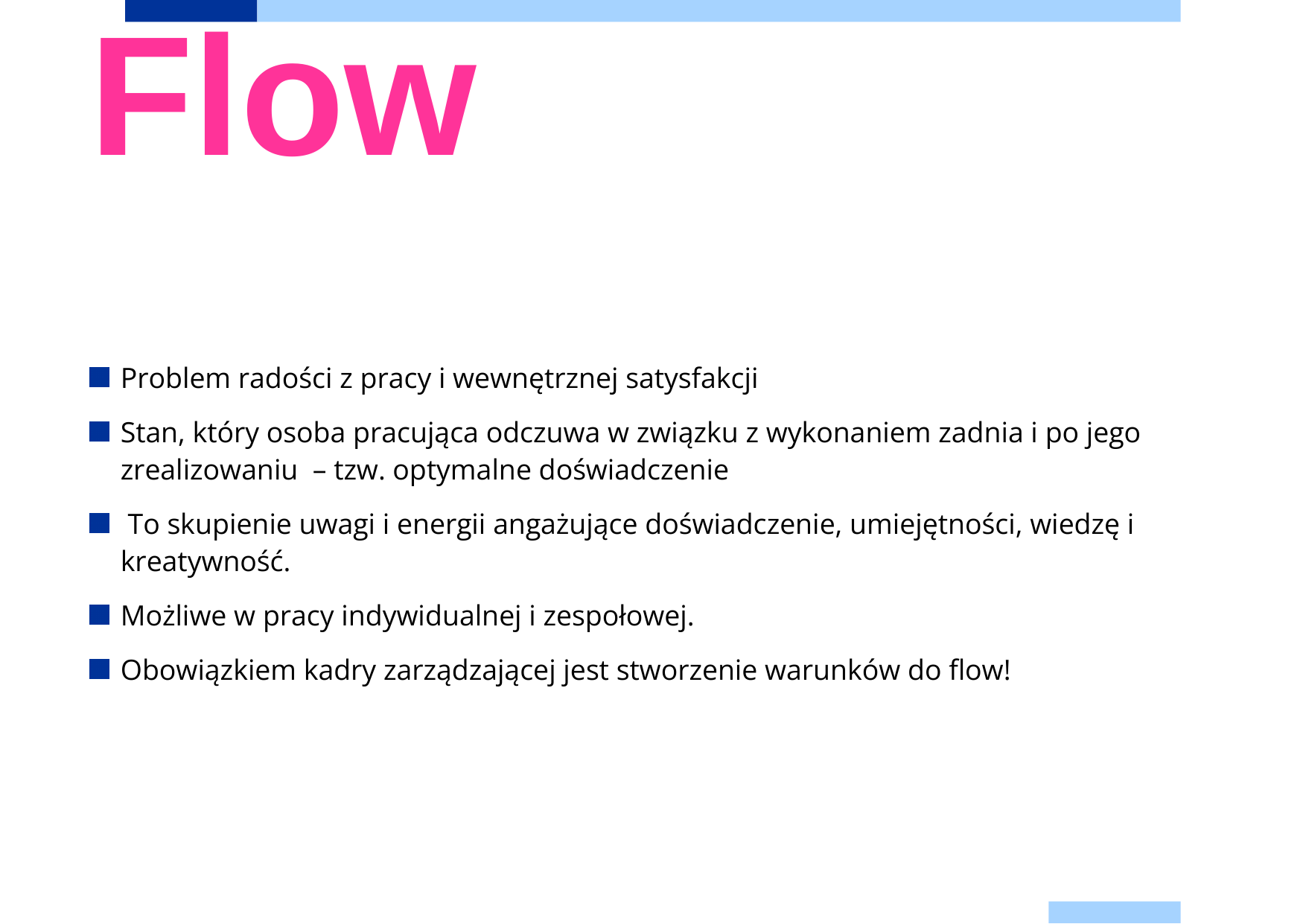

# Flow
Problem radości z pracy i wewnętrznej satysfakcji
Stan, który osoba pracująca odczuwa w związku z wykonaniem zadnia i po jego zrealizowaniu  – tzw. optymalne doświadczenie
 To skupienie uwagi i energii angażujące doświadczenie, umiejętności, wiedzę i kreatywność.
Możliwe w pracy indywidualnej i zespołowej.
Obowiązkiem kadry zarządzającej jest stworzenie warunków do flow!